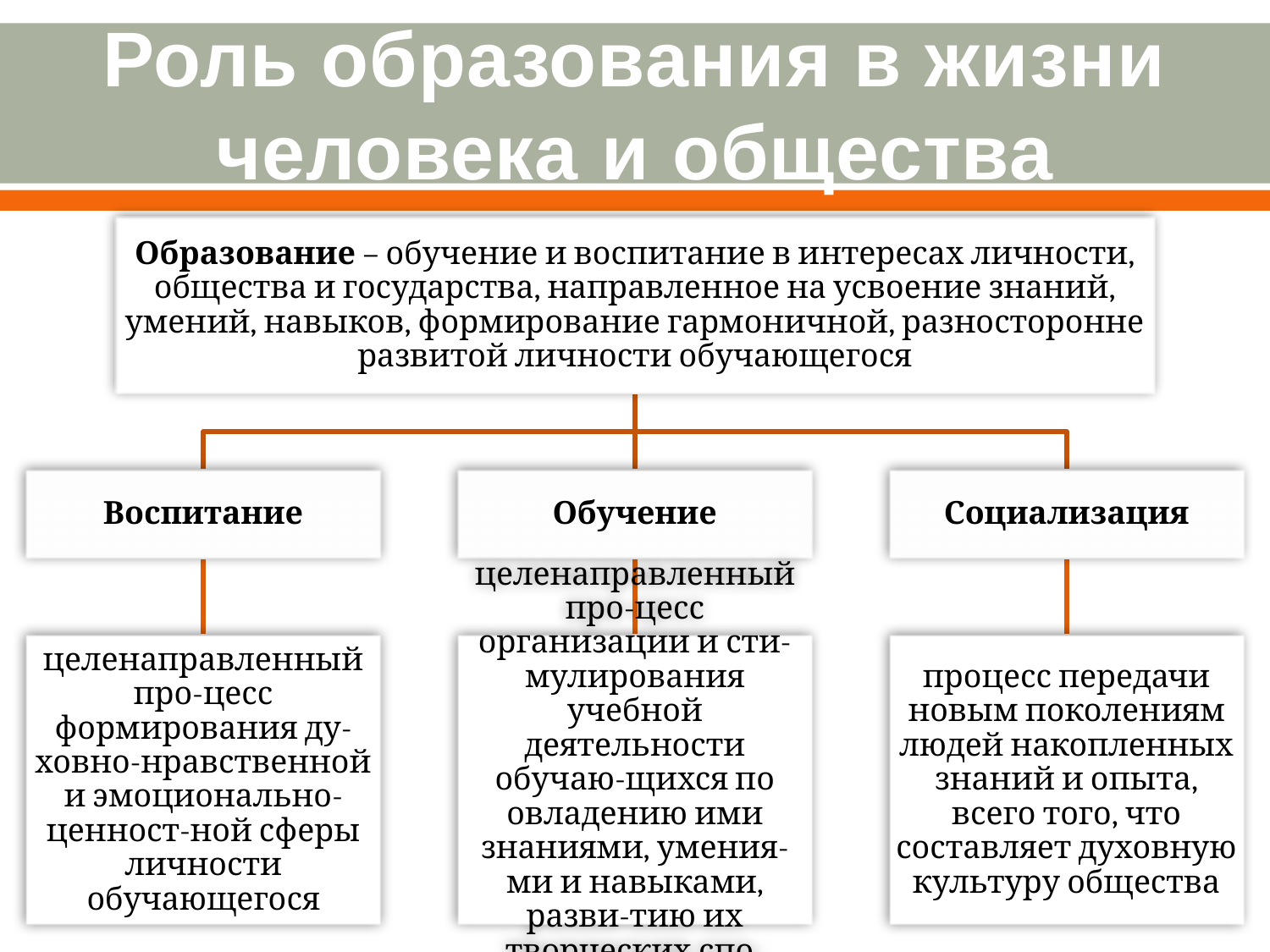

# Роль образования в жизни человека и общества
Образование – обучение и воспитание в интересах личности, общества и государства, направленное на усвоение знаний, умений, навыков, формирование гармоничной, разносторонне развитой личности обучающегося
Воспитание
целенаправленный про-цесс формирования ду-ховно-нравственной и эмоционально-ценност-ной сферы личности обучающегося
Обучение
целенаправленный про-цесс организации и сти-мулирования учебной деятельности обучаю-щихся по овладению ими знаниями, умения-ми и навыками, разви-тию их творческих спо-собностей
Социализация
процесс передачи новым поколениям людей накопленных знаний и опыта, всего того, что составляет духовную культуру общества